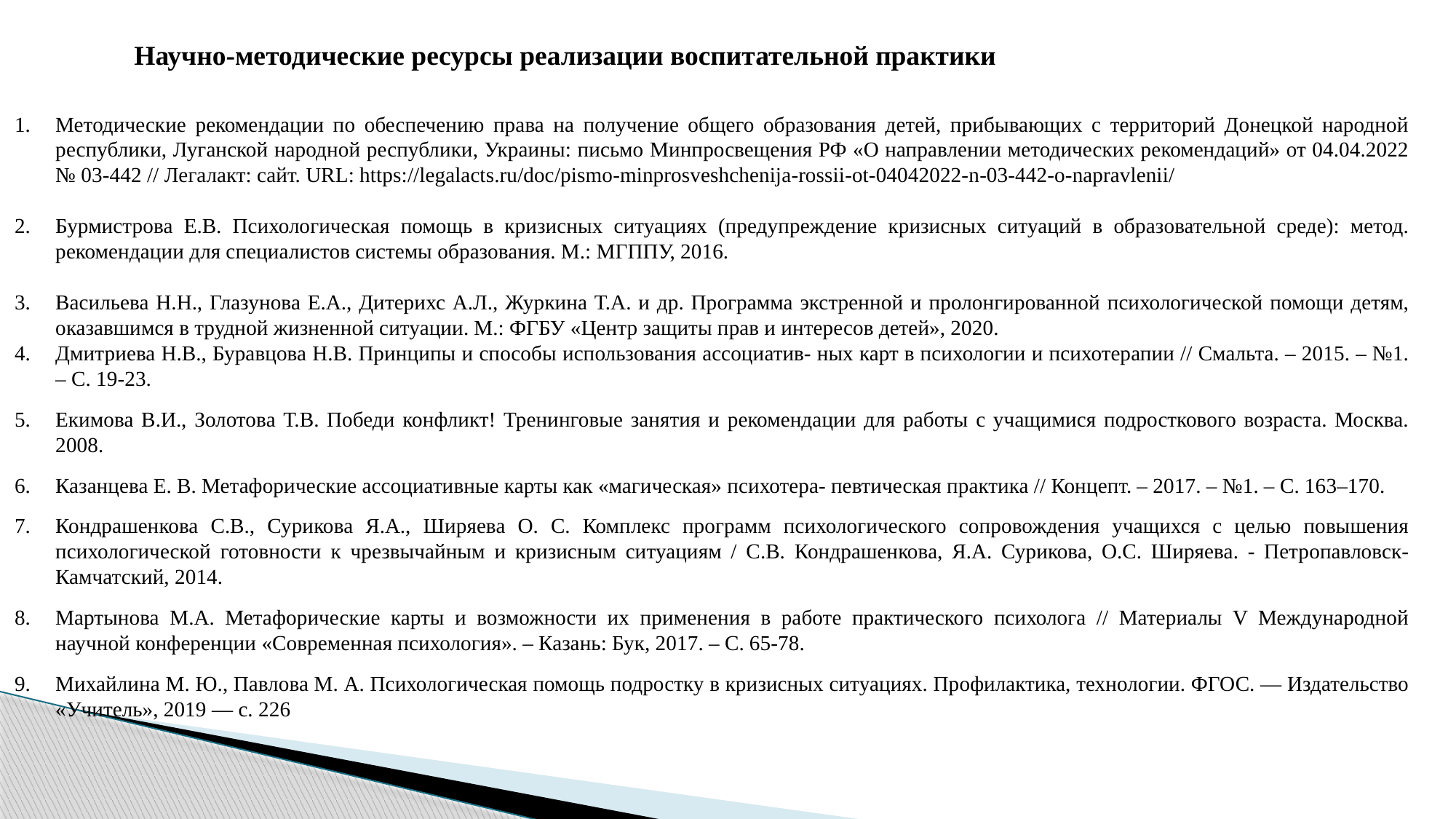

Научно-методические ресурсы реализации воспитательной практики
Методические рекомендации по обеспечению права на получение общего образования детей, прибывающих с территорий Донецкой народной республики, Луганской народной республики, Украины: письмо Минпросвещения РФ «О направлении методических рекомендаций» от 04.04.2022 № 03-442 // Легалакт: сайт. URL: https://legalacts.ru/doc/pismo-minprosveshchenija-rossii-ot-04042022-n-03-442-o-napravlenii/

Бурмистрова Е.В. Психологическая помощь в кризисных ситуациях (предупреждение кризисных ситуаций в образовательной среде): метод. рекомендации для специалистов системы образования. М.: МГППУ, 2016.

Васильева Н.Н., Глазунова Е.А., Дитерихс А.Л., Журкина Т.А. и др. Программа экстренной и пролонгированной психологической помощи детям, оказавшимся в трудной жизненной ситуации. М.: ФГБУ «Центр защиты прав и интересов детей», 2020.
Дмитриева Н.В., Буравцова Н.В. Принципы и способы использования ассоциатив- ных карт в психологии и психотерапии // Смальта. – 2015. – №1. – С. 19-23.
Екимова В.И., Золотова Т.В. Победи конфликт! Тренинговые занятия и рекомендации для работы с учащимися подросткового возраста. Москва. 2008.
Казанцева Е. В. Метафорические ассоциативные карты как «магическая» психотера- певтическая практика // Концепт. – 2017. – №1. – С. 163–170.
Кондрашенкова С.В., Сурикова Я.А., Ширяева О. С. Комплекс программ психологического сопровождения учащихся с целью повышения психологической готовности к чрезвычайным и кризисным ситуациям / С.В. Кондрашенкова, Я.А. Сурикова, О.С. Ширяева. - Петропавловск-Камчатский, 2014.
Мартынова М.А. Метафорические карты и возможности их применения в работе практического психолога // Материалы V Международной научной конференции «Современная психология». – Казань: Бук, 2017. – С. 65-78.
Михайлина М. Ю., Павлова М. А. Психологическая помощь подростку в кризисных ситуациях. Профилактика, технологии. ФГОС. — Издательство «Учитель», 2019 — с. 226